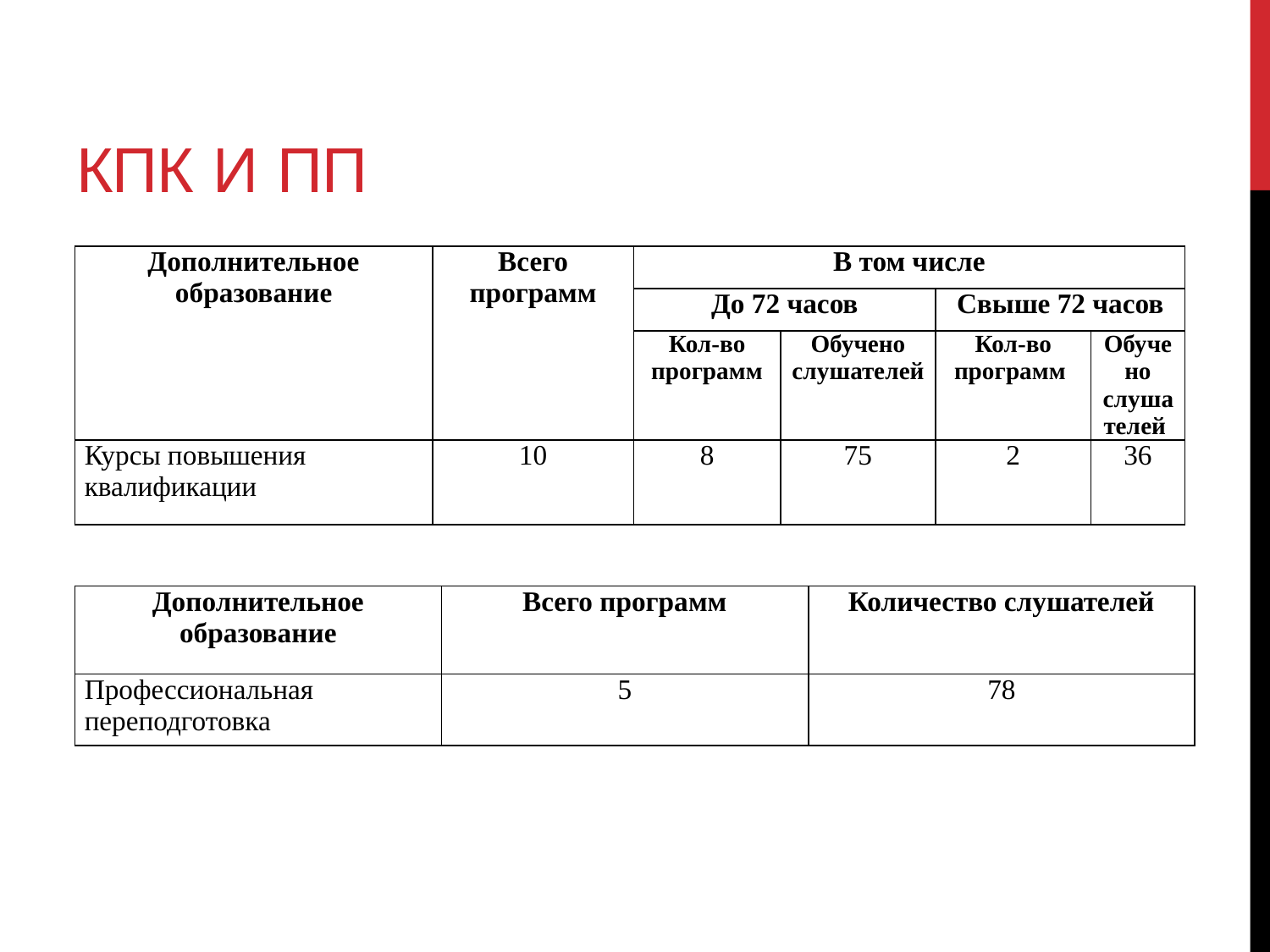

# КПК и ПП
| Дополнительное образование | Всего программ | В том числе |  |  |  |
| --- | --- | --- | --- | --- | --- |
|  |  | До 72 часов |  | Свыше 72 часов |  |
|  |  | Кол-во программ | Обучено слушателей | Кол-во программ | Обучено слушателей |
| Курсы повышения квалификации | 10 | 8 | 75 | 2 | 36 |
| Дополнительное образование | Всего программ | Количество слушателей |
| --- | --- | --- |
| Профессиональная переподготовка | 5 | 78 |